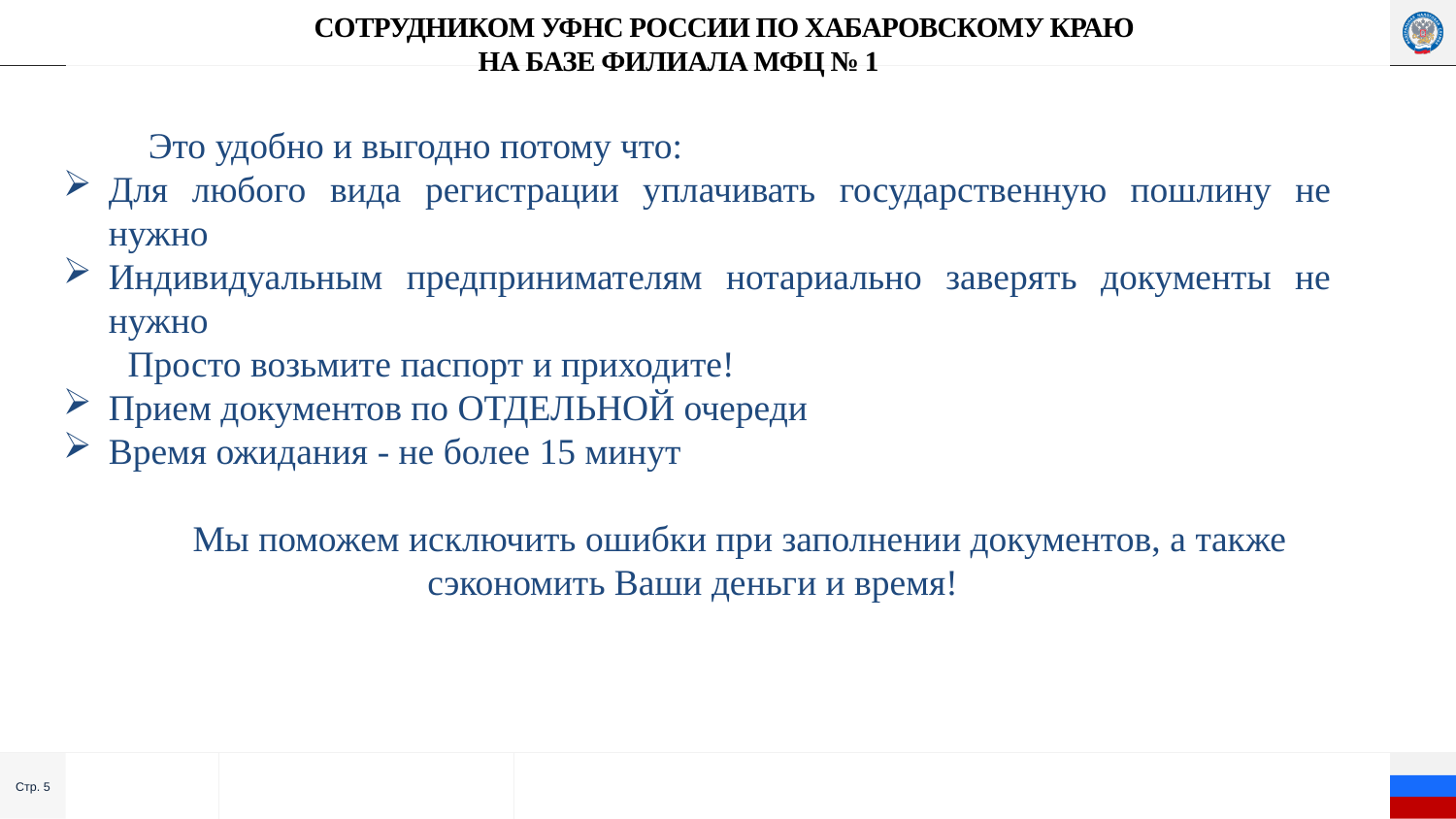

# Сотрудником УФНС России по Хабаровскому краю на базе филиала МФЦ № 1
Это удобно и выгодно потому что:
Для любого вида регистрации уплачивать государственную пошлину не нужно
Индивидуальным предпринимателям нотариально заверять документы не нужно
       Просто возьмите паспорт и приходите!
Прием документов по ОТДЕЛЬНОЙ очереди
Время ожидания - не более 15 минут

Мы поможем исключить ошибки при заполнении документов, а также сэкономить Ваши деньги и время!